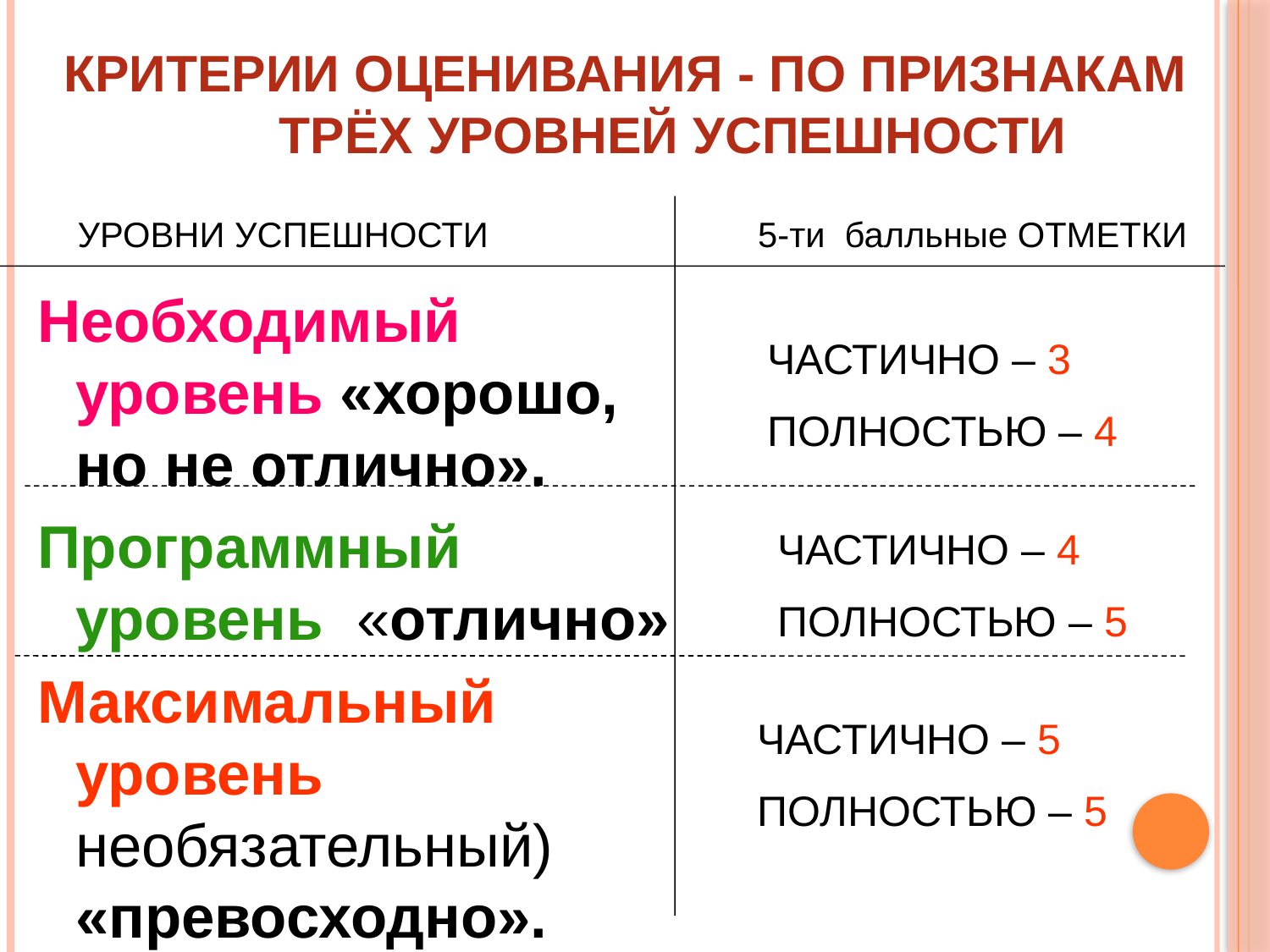

# Критерии оценивания - по признакам трёх уровней успешности

УРОВНИ УСПЕШНОСТИ
5-ти  балльные ОТМЕТКИ

Необходимый уровень «хорошо, но не отлично».
Программный уровень  «отлично»
Максимальный уровень необязательный) «превосходно».
ЧАСТИЧНО – 3
ПОЛНОСТЬЮ – 4

ЧАСТИЧНО – 4
ПОЛНОСТЬЮ – 5

ЧАСТИЧНО – 5
ПОЛНОСТЬЮ – 5